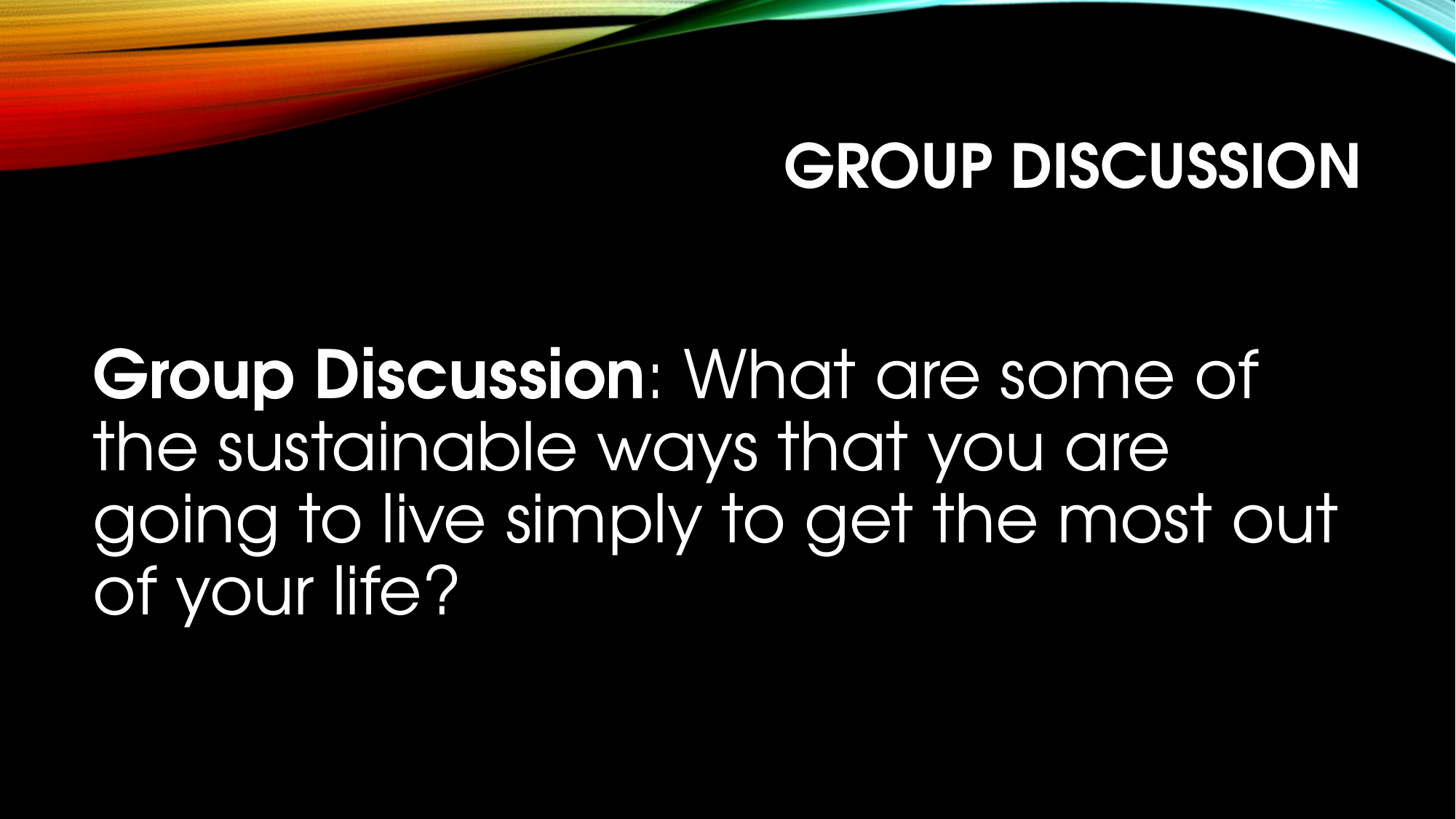

# GROUP DISCUSSION

Group Discussion: What are some of the sustainable ways that you are going to live simply to get the most out of your life?